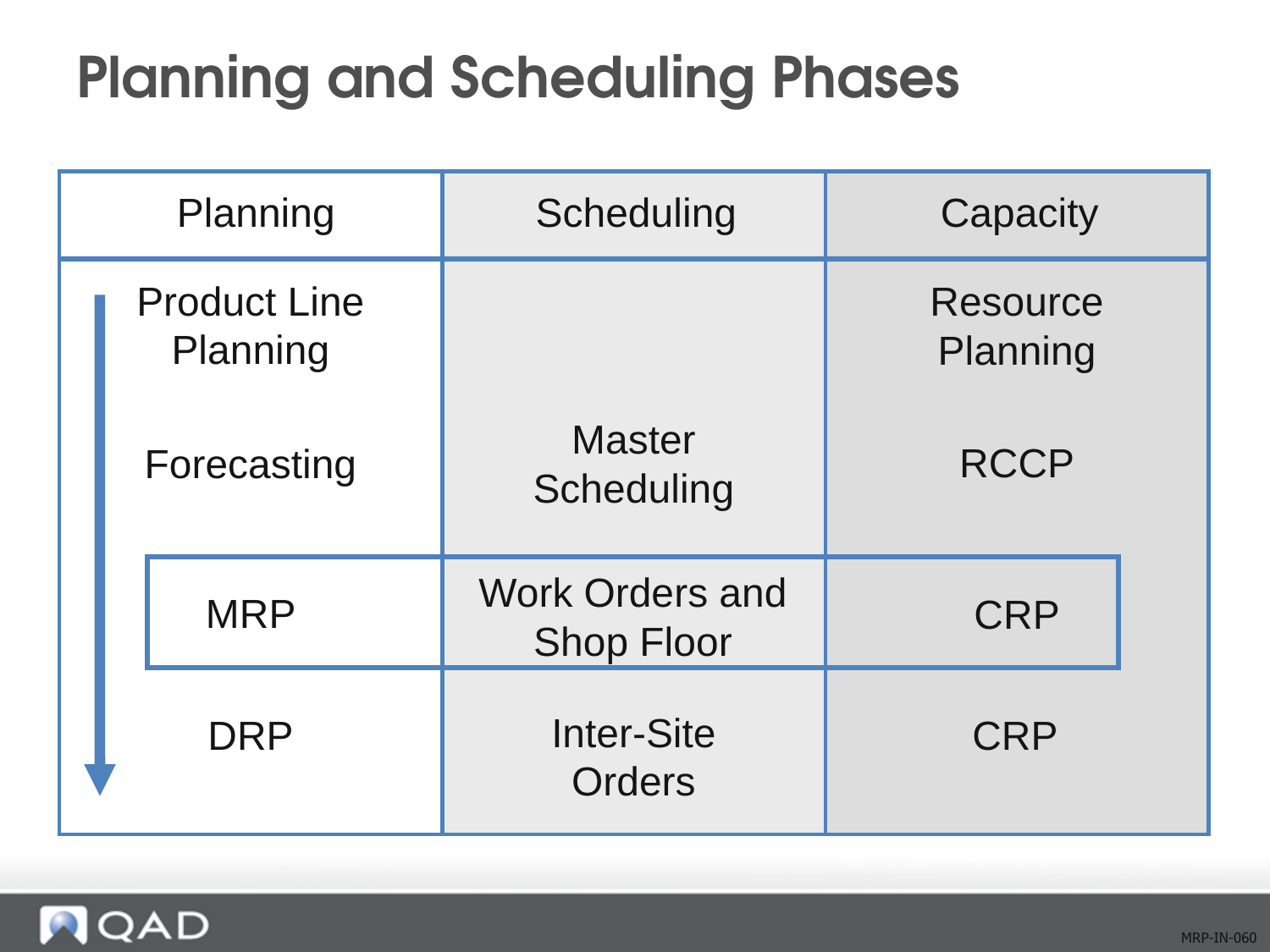

# Planning and Scheduling Phases

Planning
Scheduling
Capacity

Product Line Planning
Resource Planning

Master Scheduling
RCCP
Forecasting

Work Orders and Shop Floor
MRP
CRP
Inter-Site
Orders
DRP
CRP
MRP-IN-060